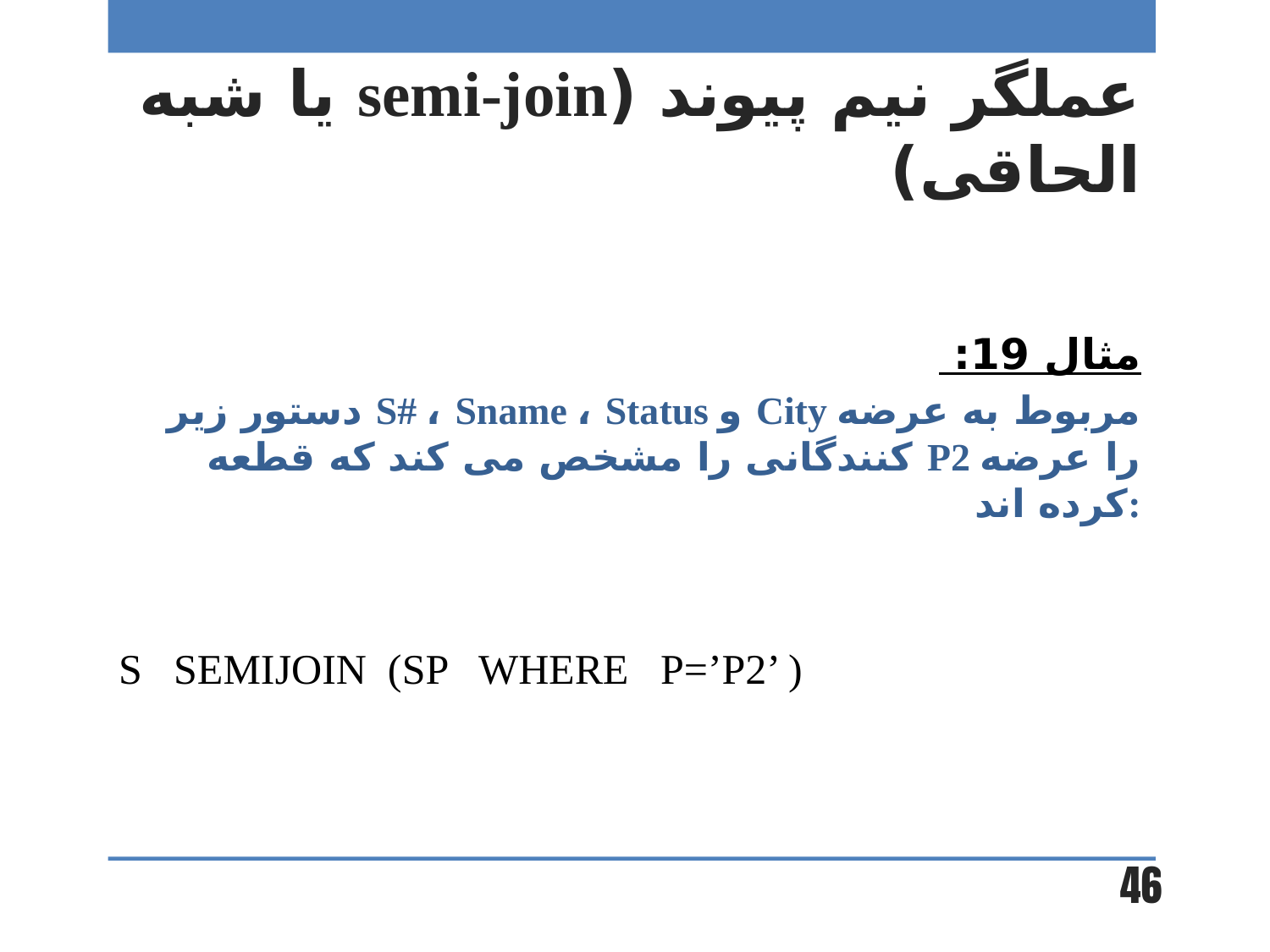

# عملگر نیم پیوند (semi-join یا شبه الحاقی)
مثال 19:
دستور زیر S# ، Sname ، Status و City مربوط به عرضه کنندگانی را مشخص می کند که قطعه P2 را عرضه کرده اند:

S   SEMIJOIN  (SP   WHERE   P=’P2’ )

46